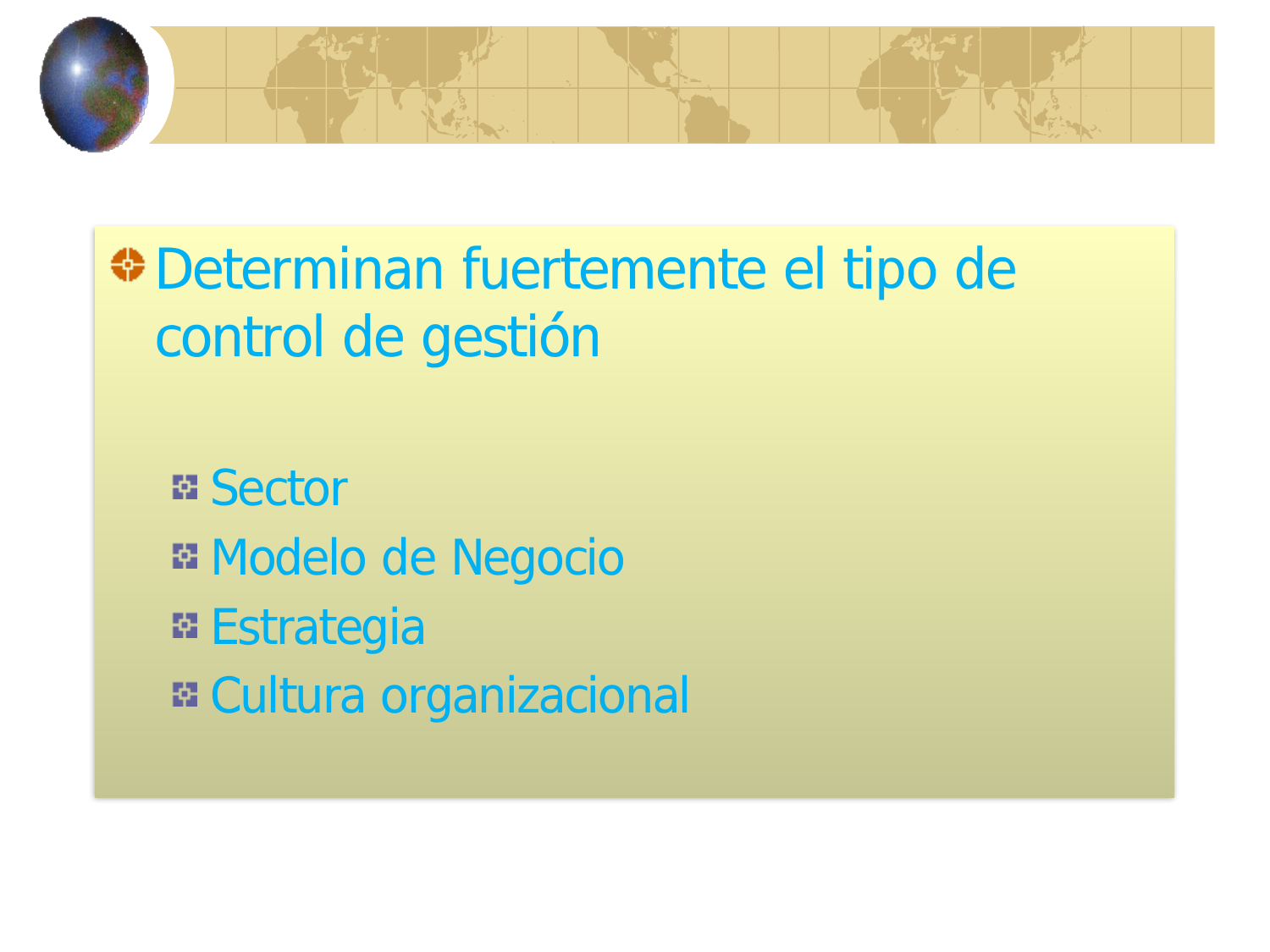

#
Determinan fuertemente el tipo de control de gestión

Sector
Modelo de Negocio
Estrategia
Cultura organizacional